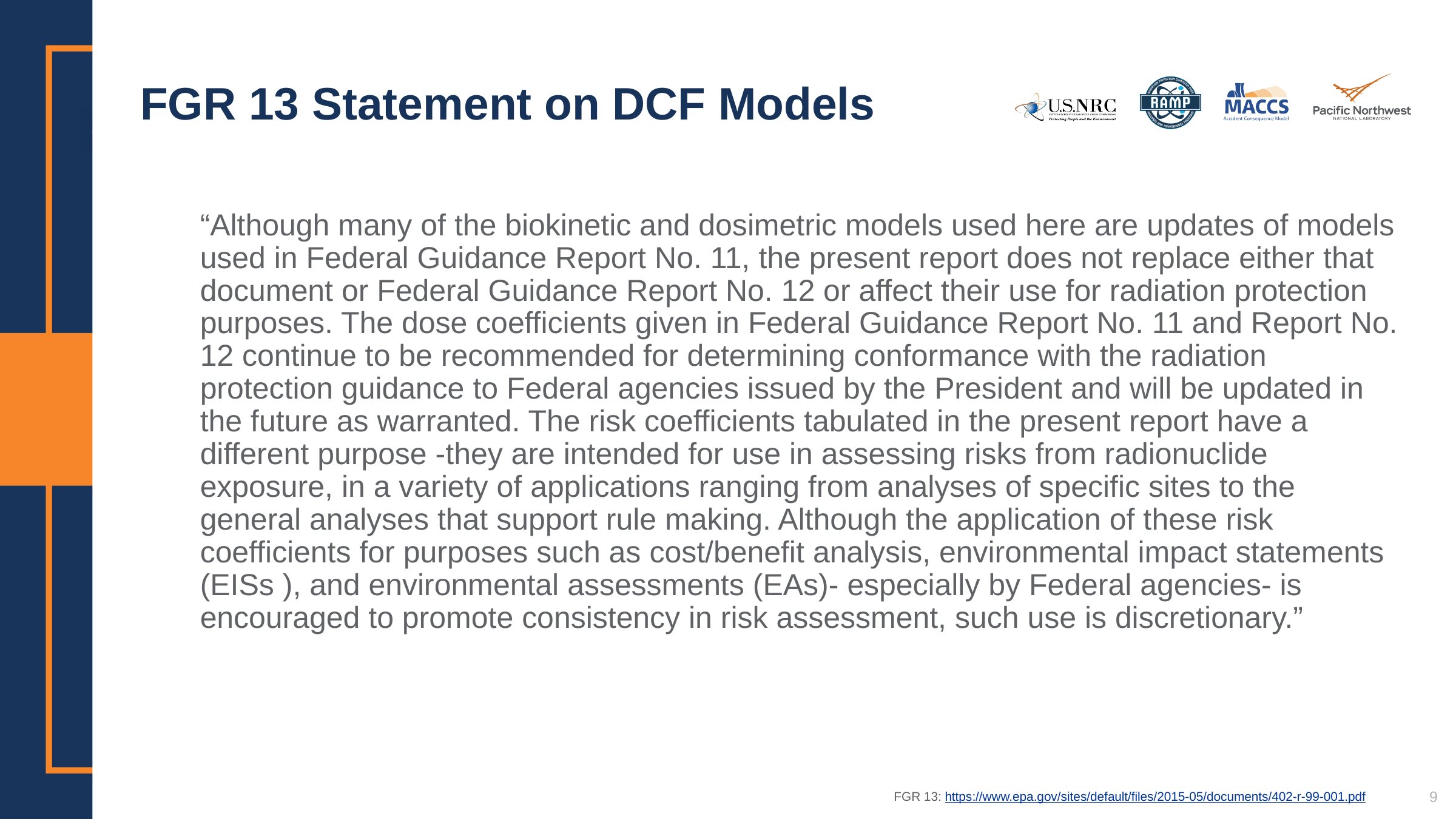

# FGR 13 Statement on DCF Models
“Although many of the biokinetic and dosimetric models used here are updates of models used in Federal Guidance Report No. 11, the present report does not replace either that document or Federal Guidance Report No. 12 or affect their use for radiation protection purposes. The dose coefficients given in Federal Guidance Report No. 11 and Report No. 12 continue to be recommended for determining conformance with the radiation protection guidance to Federal agencies issued by the President and will be updated in the future as warranted. The risk coefficients tabulated in the present report have a different purpose -they are intended for use in assessing risks from radionuclide exposure, in a variety of applications ranging from analyses of specific sites to the general analyses that support rule making. Although the application of these risk coefficients for purposes such as cost/benefit analysis, environmental impact statements (EISs ), and environmental assessments (EAs)- especially by Federal agencies- is encouraged to promote consistency in risk assessment, such use is discretionary.”
9
FGR 13: https://www.epa.gov/sites/default/files/2015-05/documents/402-r-99-001.pdf